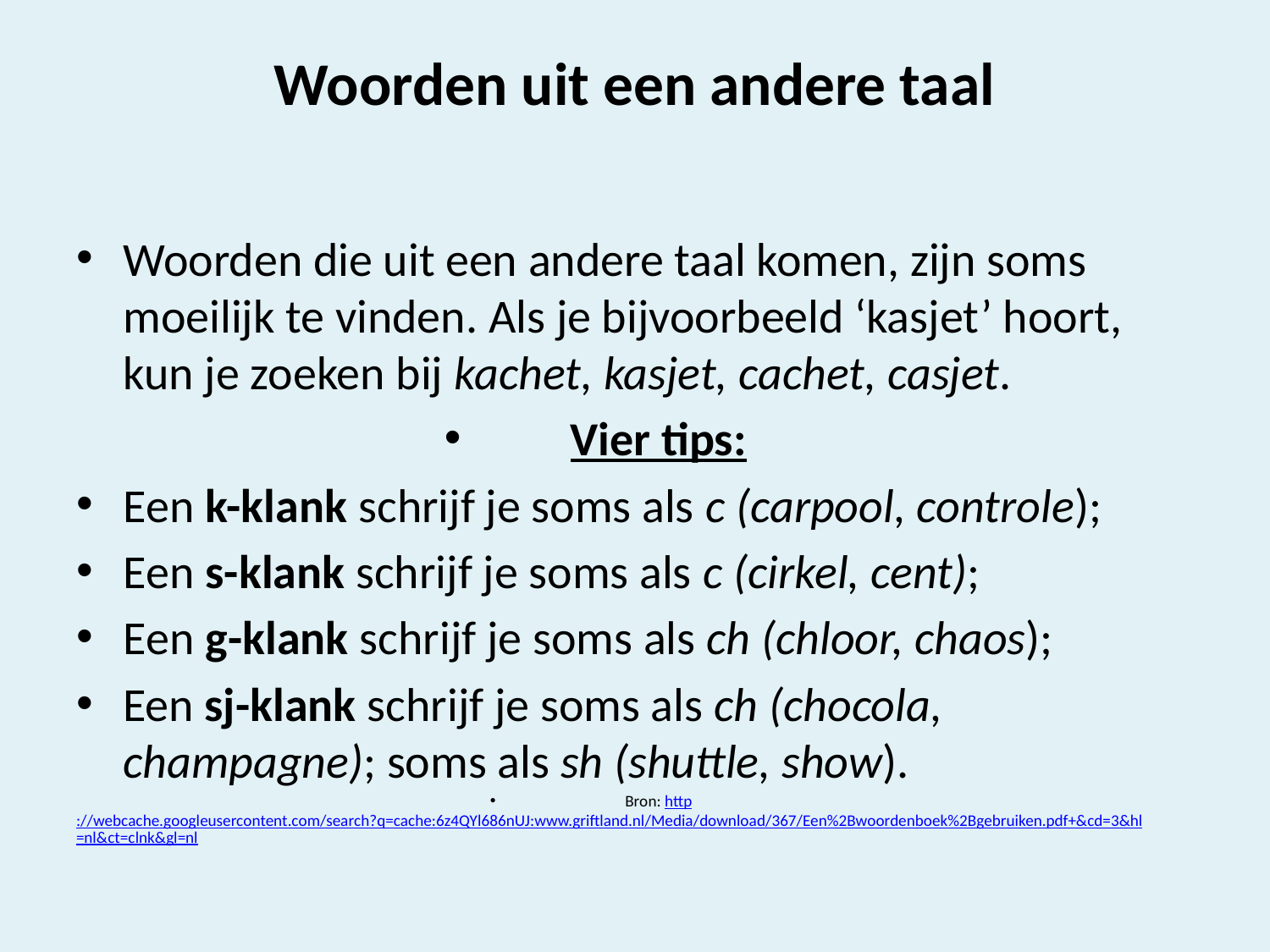

# Woorden uit een andere taal
Woorden die uit een andere taal komen, zijn soms moeilijk te vinden. Als je bijvoorbeeld ‘kasjet’ hoort, kun je zoeken bij kachet, kasjet, cachet, casjet.
Vier tips:
Een k-klank schrijf je soms als c (carpool, controle);
Een s-klank schrijf je soms als c (cirkel, cent);
Een g-klank schrijf je soms als ch (chloor, chaos);
Een sj-klank schrijf je soms als ch (chocola, champagne); soms als sh (shuttle, show).
Bron: http://webcache.googleusercontent.com/search?q=cache:6z4QYl686nUJ:www.griftland.nl/Media/download/367/Een%2Bwoordenboek%2Bgebruiken.pdf+&cd=3&hl=nl&ct=clnk&gl=nl